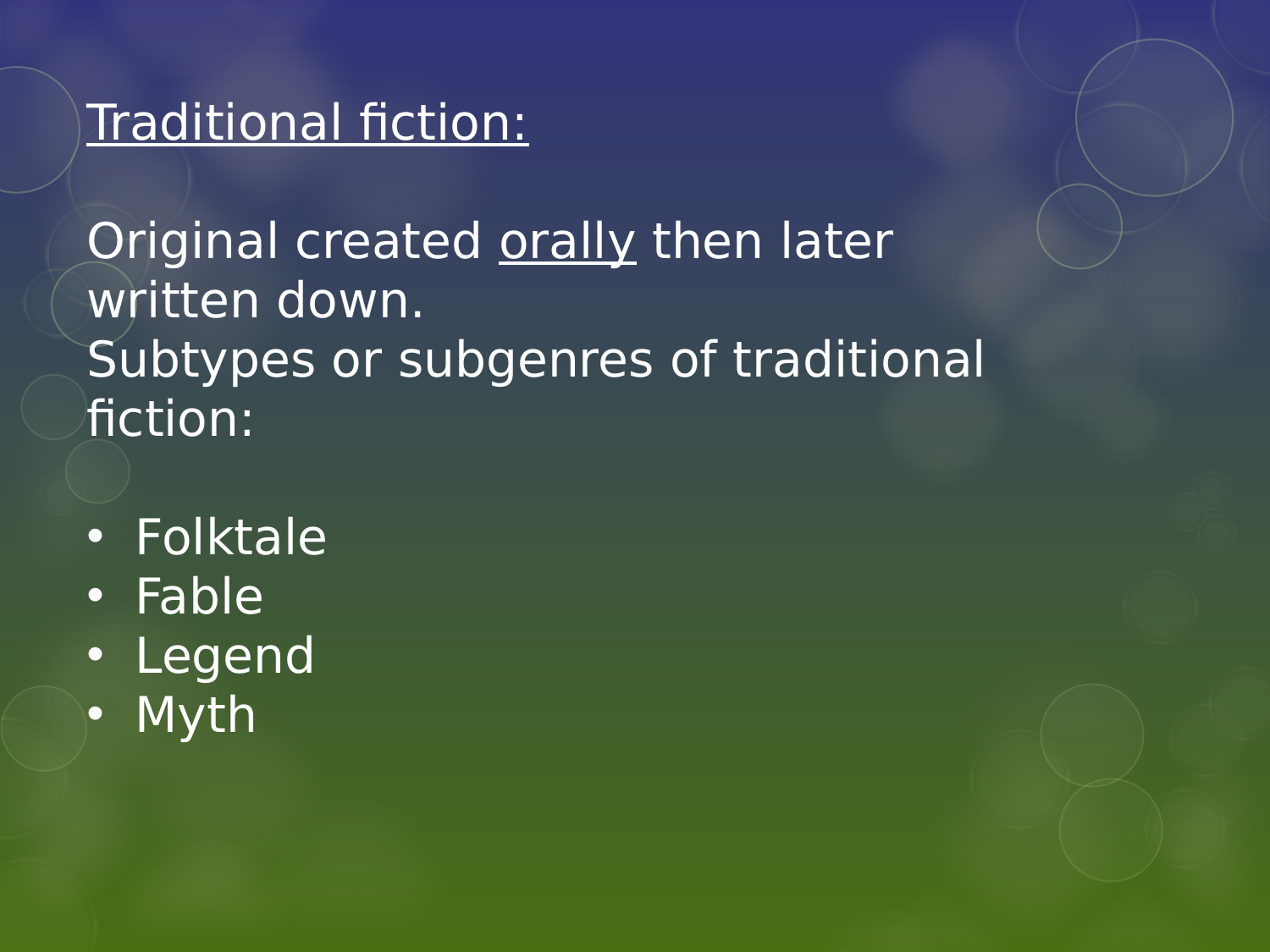

Traditional fiction:

Original created orally then later written down.
Subtypes or subgenres of traditional fiction:

  Folktale
  Fable
  Legend
  Myth